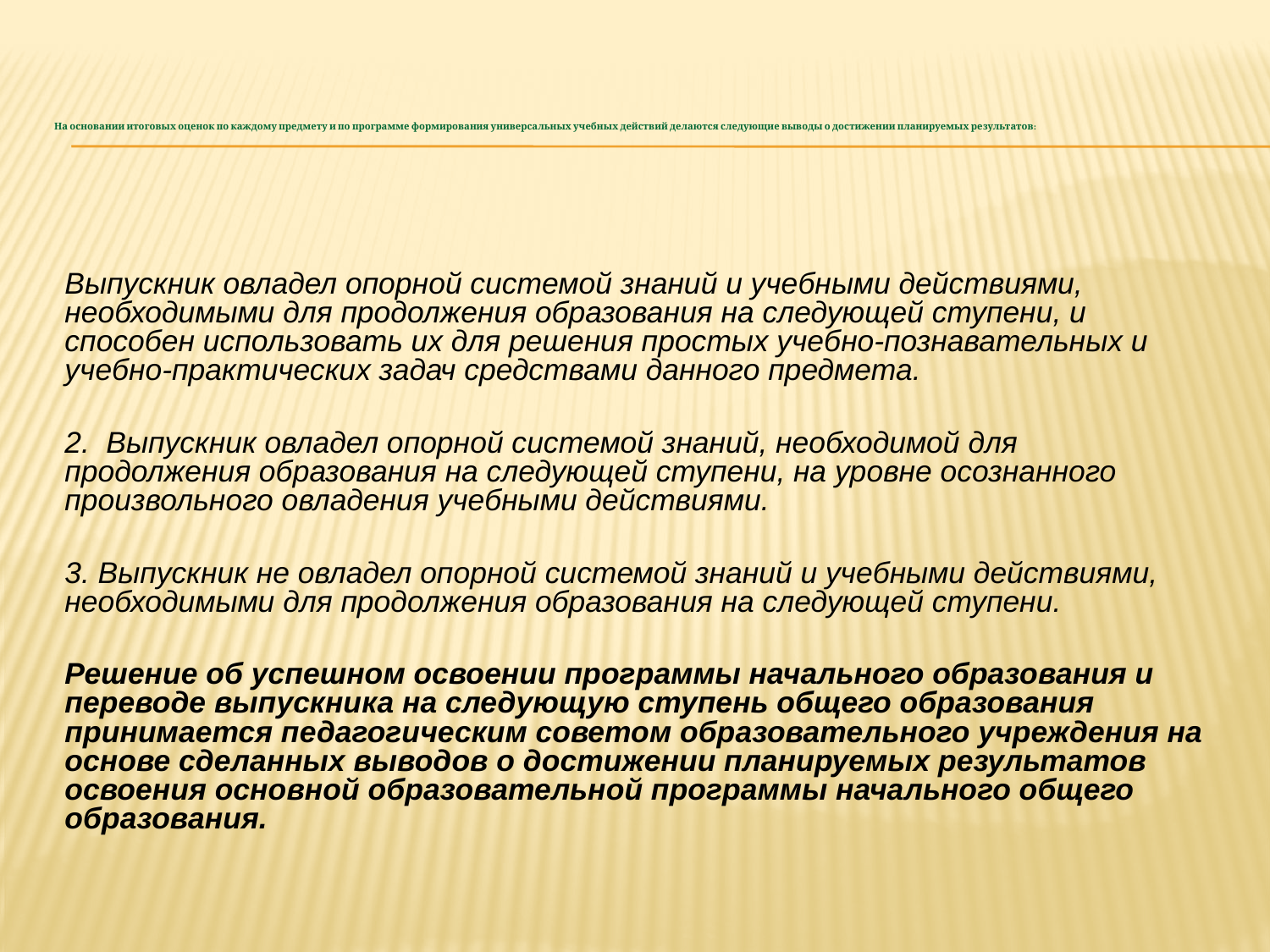

Выпускник овладел опорной системой знаний и учебными действиями, необходимыми для продолжения образования на следующей ступени, и способен использовать их для решения простых учебно-познавательных и учебно-практических задач средствами данного предмета.

2.  Выпускник овладел опорной системой знаний, необходимой для продолжения образования на следующей ступени, на уровне осознанного произвольного овладения учебными действиями.

3. Выпускник не овладел опорной системой знаний и учебными действиями, необходимыми для продолжения образования на следующей ступени.

Решение об успешном освоении программы начального образования и переводе выпускника на следующую ступень общего образования принимается педагогическим советом образовательного учреждения на основе сделанных выводов о достижении планируемых результатов освоения основной образовательной программы начального общего образования.
# На основании итоговых оценок по каждому предмету и по программе формирования универсальных учебных действий делаются следующие выводы о достижении планируемых результатов: